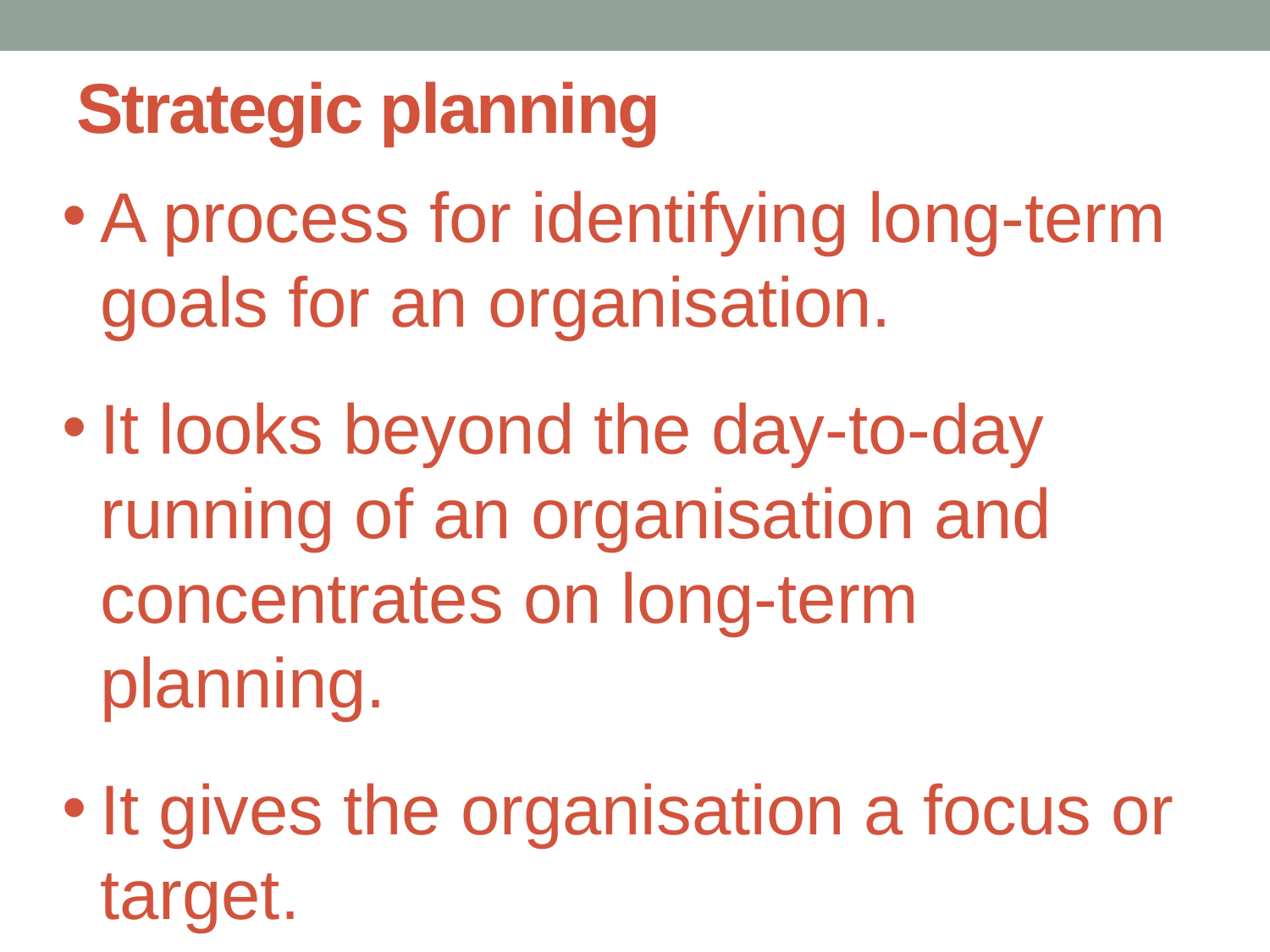

# Strategic planning
A process for identifying long-term goals for an organisation.
It looks beyond the day-to-day running of an organisation and concentrates on long-term planning.
It gives the organisation a focus or target.